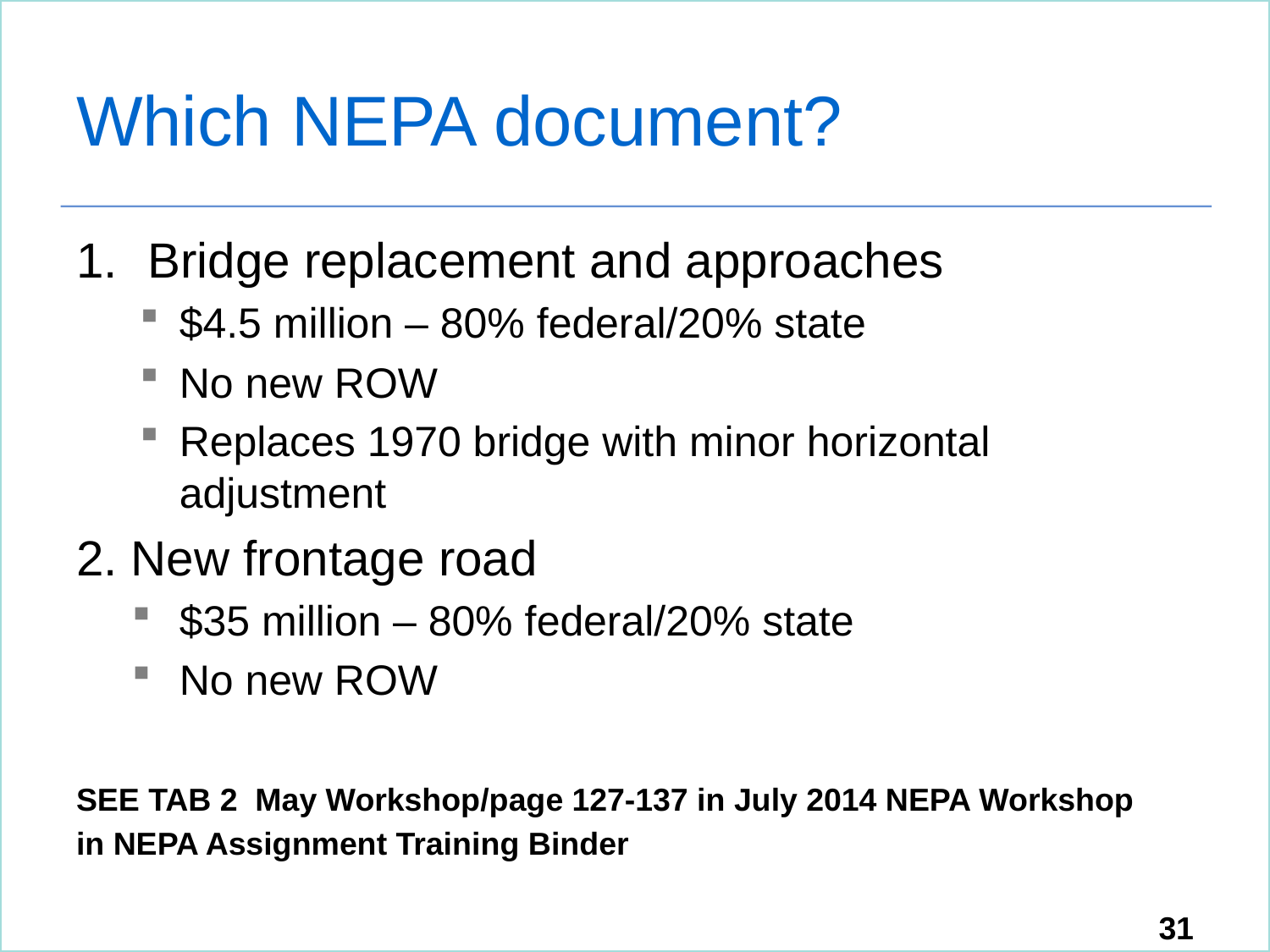

# Which NEPA document?
Bridge replacement and approaches
$4.5 million – 80% federal/20% state
No new ROW
Replaces 1970 bridge with minor horizontal adjustment
2. New frontage road
$35 million – 80% federal/20% state
No new ROW

SEE TAB 2  May Workshop/page 127-137 in July 2014 NEPA Workshop
in NEPA Assignment Training Binder

31